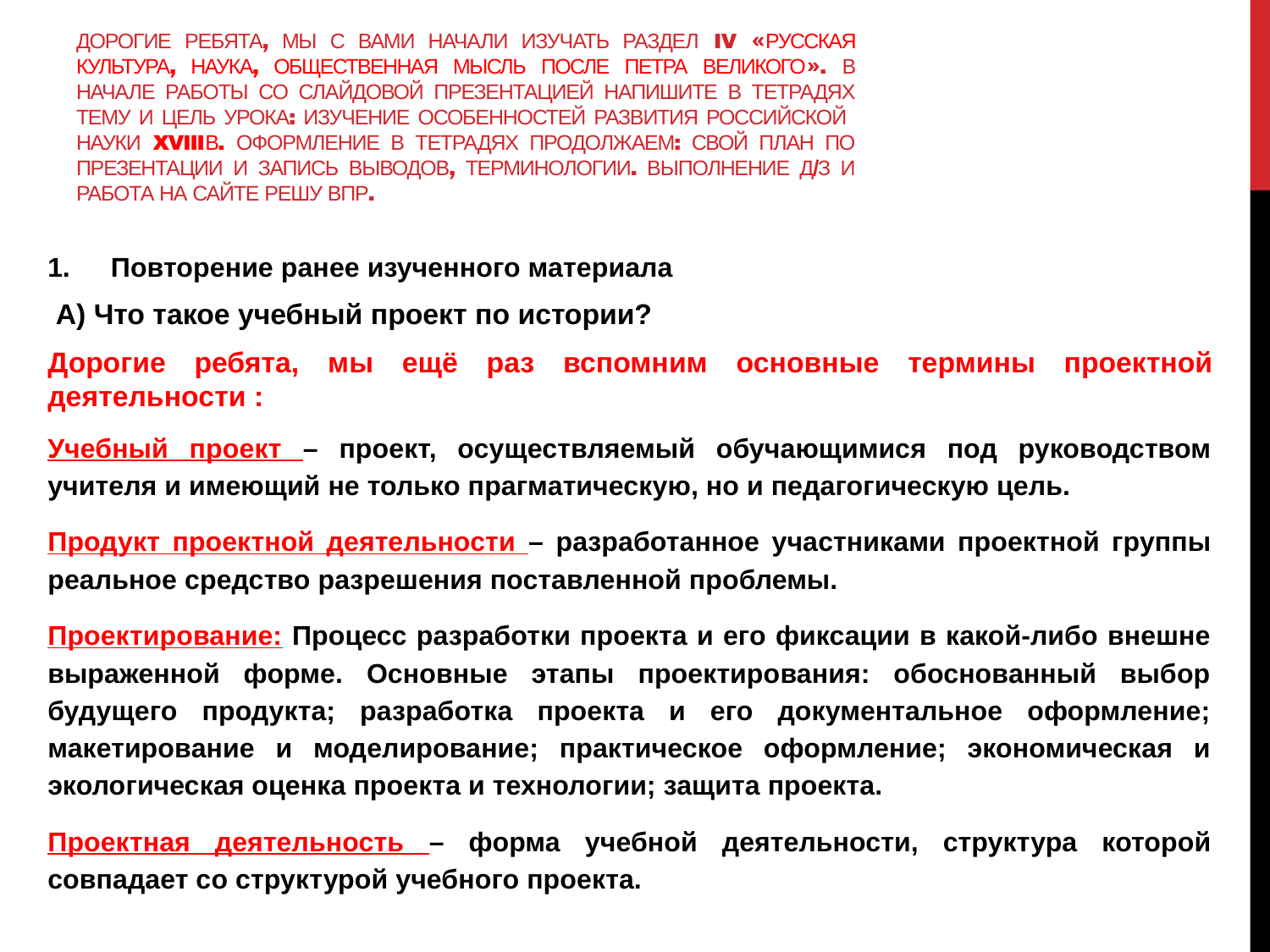

# Дорогие ребята, мы с вами начали изучать раздел IV «русская культура, наука, общественная мысль после петра великого». В начале работы со слайдовой презентацией напишите в тетрадях тему и цель урока: изучение особенностей развития российской  науки XVIIIв. Оформление в тетрадях продолжаем: свой план по презентации и запись выводов, терминологии. Выполнение д/з и работа на сайте решу впр.
Повторение ранее изученного материала
 А) Что такое учебный проект по истории?
Дорогие ребята, мы ещё раз вспомним основные термины проектной деятельности :
Учебный проект – проект, осуществляемый обучающимися под руководством учителя и имеющий не только прагматическую, но и педагогическую цель.
Продукт проектной деятельности – разработанное участниками проектной группы реальное средство разрешения поставленной проблемы.
Проектирование: Процесс разработки проекта и его фиксации в какой-либо внешне выраженной форме. Основные этапы проектирования: обоснованный выбор будущего продукта; разработка проекта и его документальное оформление; макетирование и моделирование; практическое оформление; экономическая и экологическая оценка проекта и технологии; защита проекта.
Проектная деятельность – форма учебной деятельности, структура которой совпадает со структурой учебного проекта.